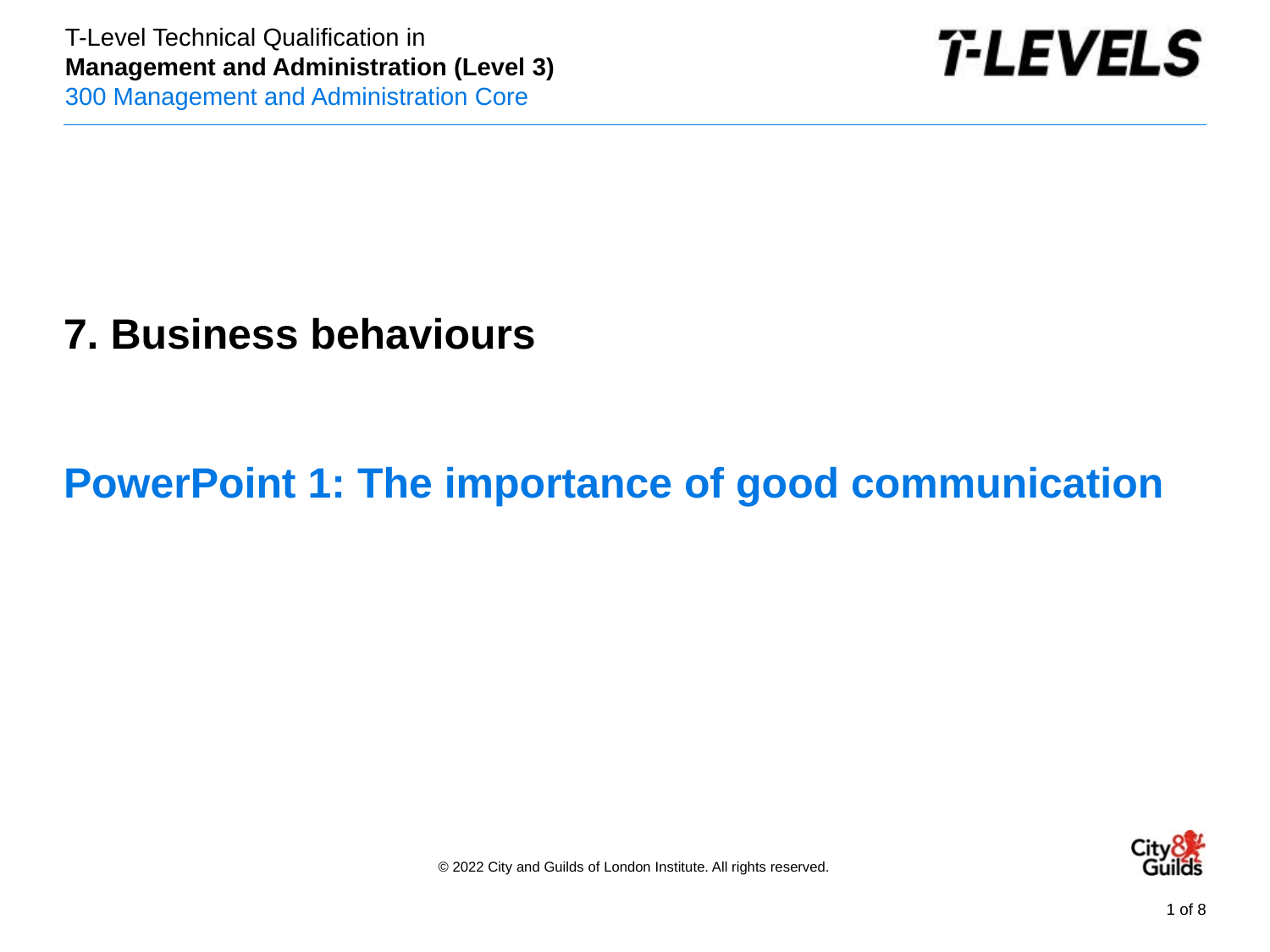

PowerPoint presentation
7. Business behaviours

# PowerPoint 1: The importance of good communication